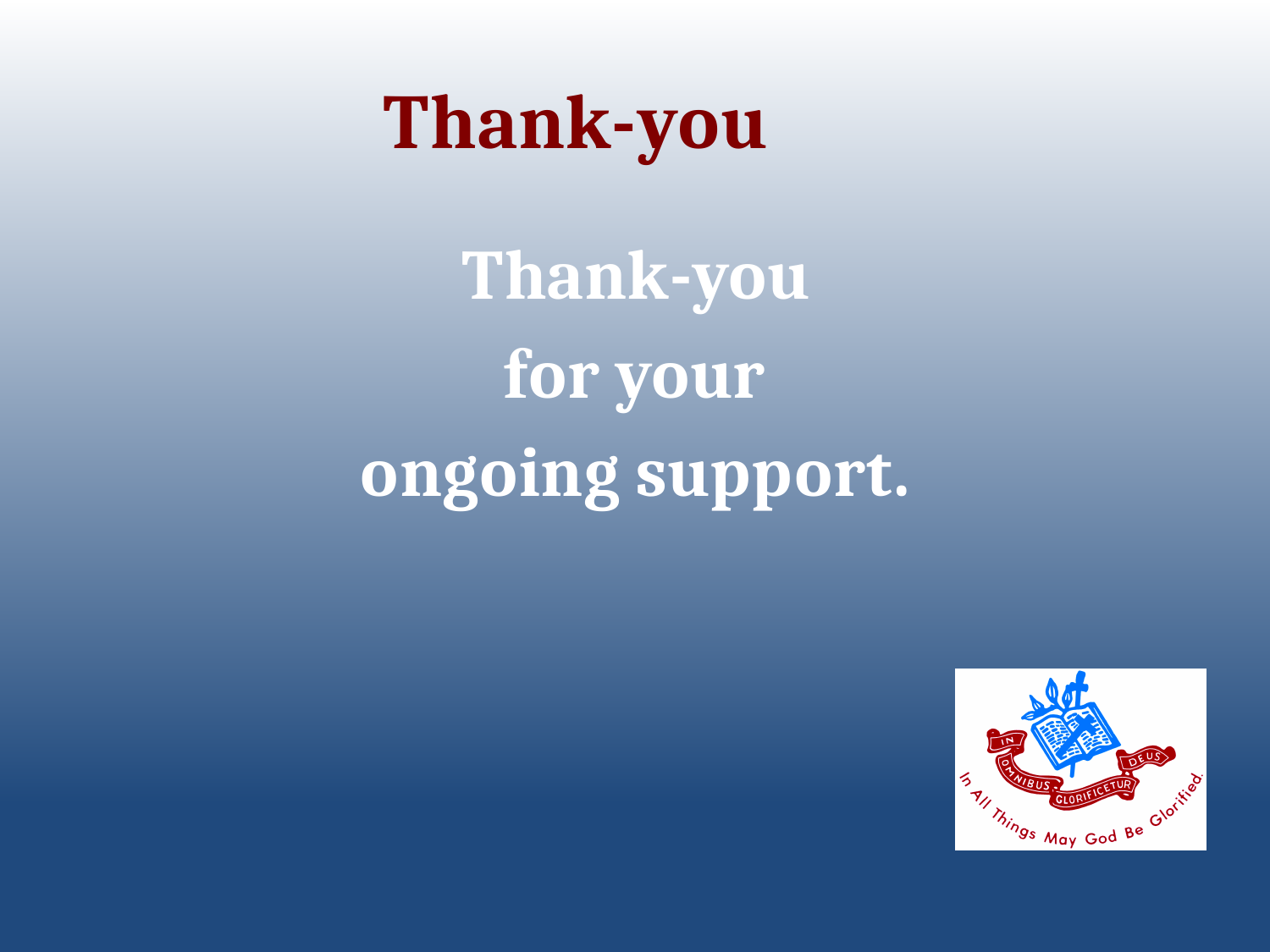

# Thank-you
Thank-you
 for your
ongoing support.